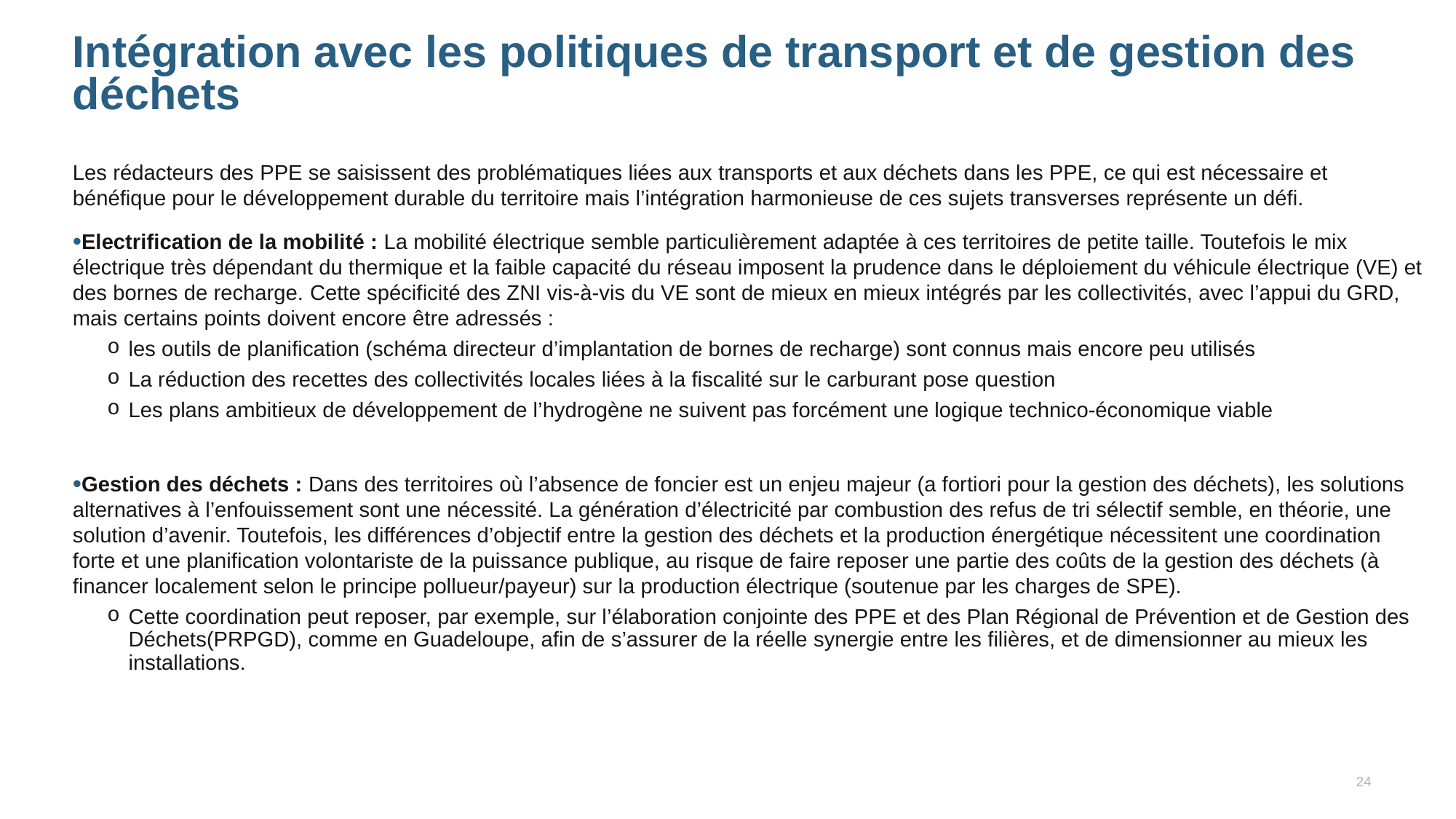

# Intégration avec les politiques de transport et de gestion des déchets
Les rédacteurs des PPE se saisissent des problématiques liées aux transports et aux déchets dans les PPE, ce qui est nécessaire et bénéfique pour le développement durable du territoire mais l’intégration harmonieuse de ces sujets transverses représente un défi.
Electrification de la mobilité : La mobilité électrique semble particulièrement adaptée à ces territoires de petite taille. Toutefois le mix électrique très dépendant du thermique et la faible capacité du réseau imposent la prudence dans le déploiement du véhicule électrique (VE) et des bornes de recharge. Cette spécificité des ZNI vis-à-vis du VE sont de mieux en mieux intégrés par les collectivités, avec l’appui du GRD, mais certains points doivent encore être adressés :
les outils de planification (schéma directeur d’implantation de bornes de recharge) sont connus mais encore peu utilisés
La réduction des recettes des collectivités locales liées à la fiscalité sur le carburant pose question
Les plans ambitieux de développement de l’hydrogène ne suivent pas forcément une logique technico-économique viable

Gestion des déchets : Dans des territoires où l’absence de foncier est un enjeu majeur (a fortiori pour la gestion des déchets), les solutions alternatives à l’enfouissement sont une nécessité. La génération d’électricité par combustion des refus de tri sélectif semble, en théorie, une solution d’avenir. Toutefois, les différences d’objectif entre la gestion des déchets et la production énergétique nécessitent une coordination forte et une planification volontariste de la puissance publique, au risque de faire reposer une partie des coûts de la gestion des déchets (à financer localement selon le principe pollueur/payeur) sur la production électrique (soutenue par les charges de SPE).
Cette coordination peut reposer, par exemple, sur l’élaboration conjointe des PPE et des Plan Régional de Prévention et de Gestion des Déchets(PRPGD), comme en Guadeloupe, afin de s’assurer de la réelle synergie entre les filières, et de dimensionner au mieux les installations.
24